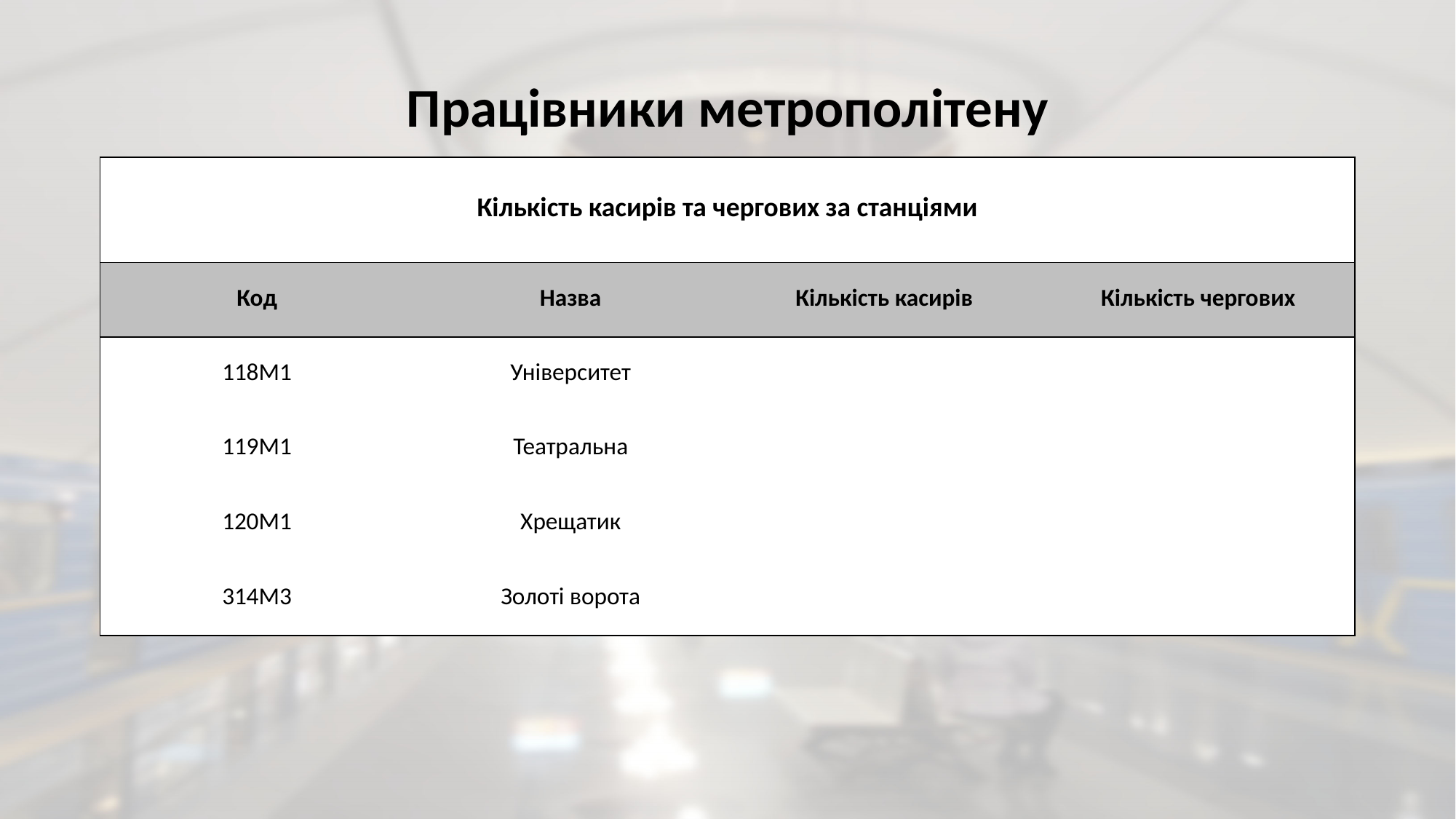

Працівники метрополітену
| Кількість касирів та чергових за станціями |  |  |  |
| --- | --- | --- | --- |
| Код | Назва | Кількість касирів | Кількість чергових |
| 118М1 | Університет |  |  |
| 119М1 | Театральна |  |  |
| 120М1 | Хрещатик |  |  |
| 314М3 | Золоті ворота |  |  |